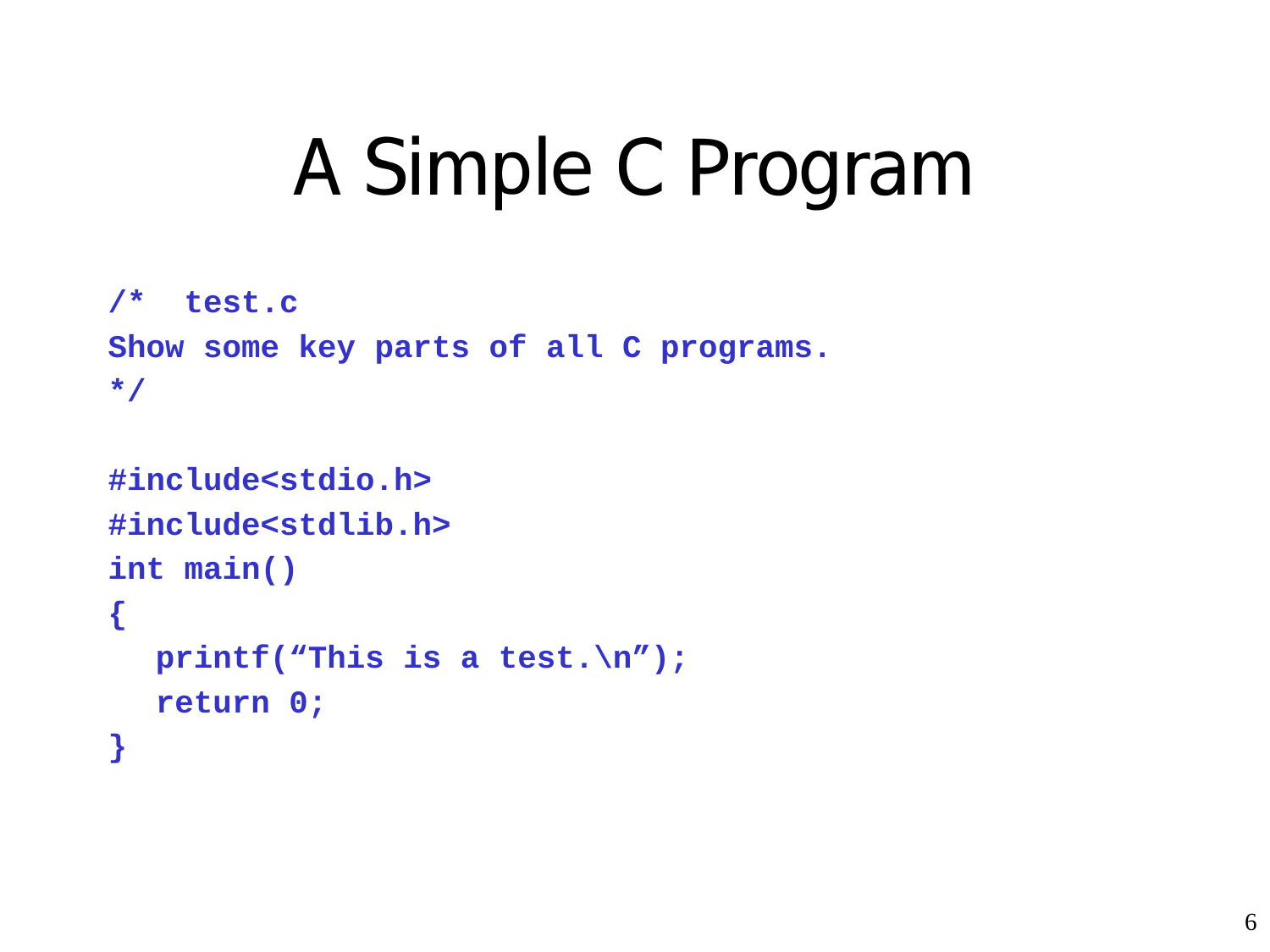

# A Simple C Program
/*  test.c
Show some key parts of all C programs.
*/

#include<stdio.h>
#include<stdlib.h>
int main()
{
	printf(“This is a test.\n”);
	return 0;
}
6